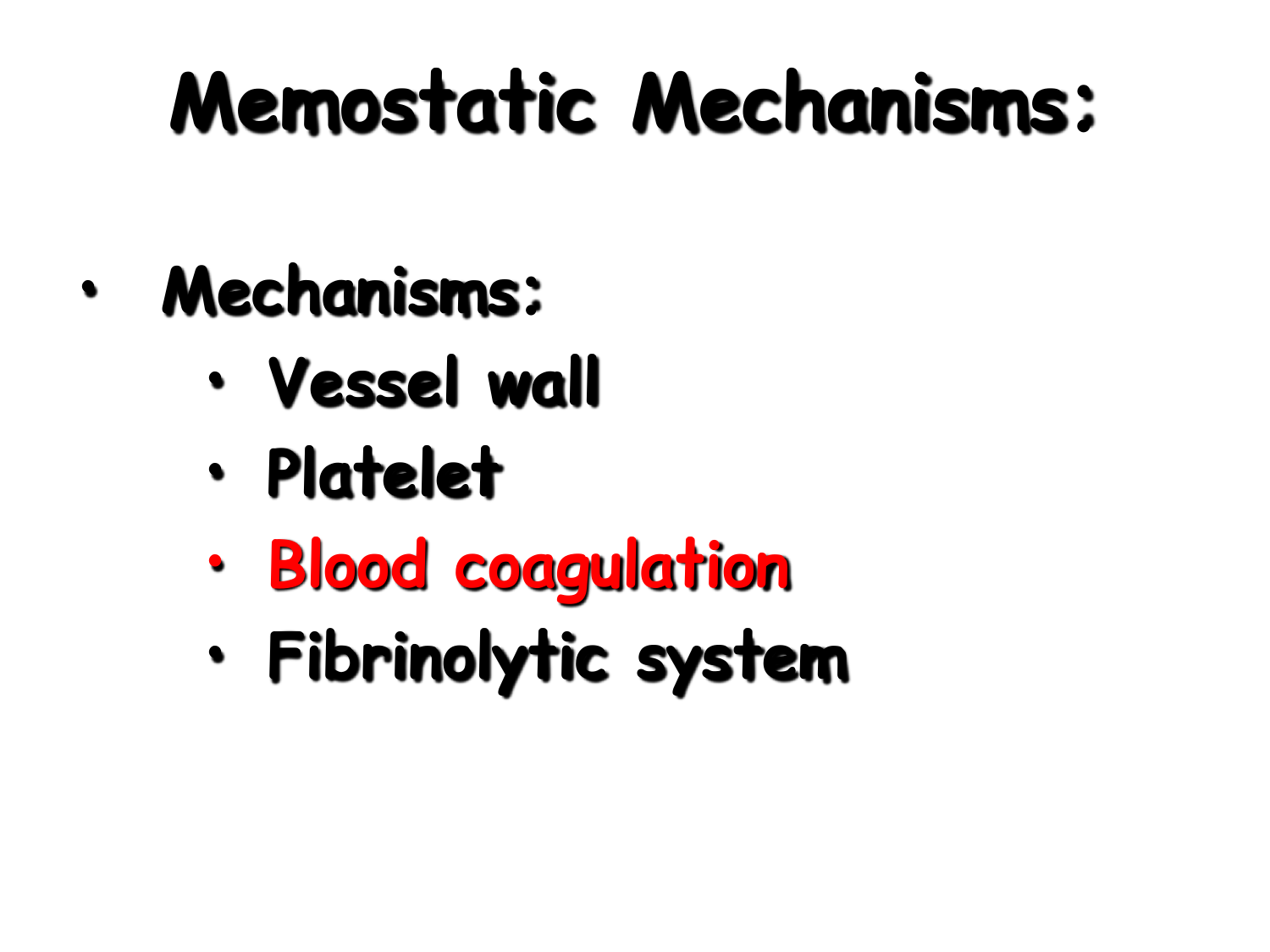

# Memostatic Mechanisms:
Mechanisms:
Vessel wall
Platelet
Blood coagulation
Fibrinolytic system